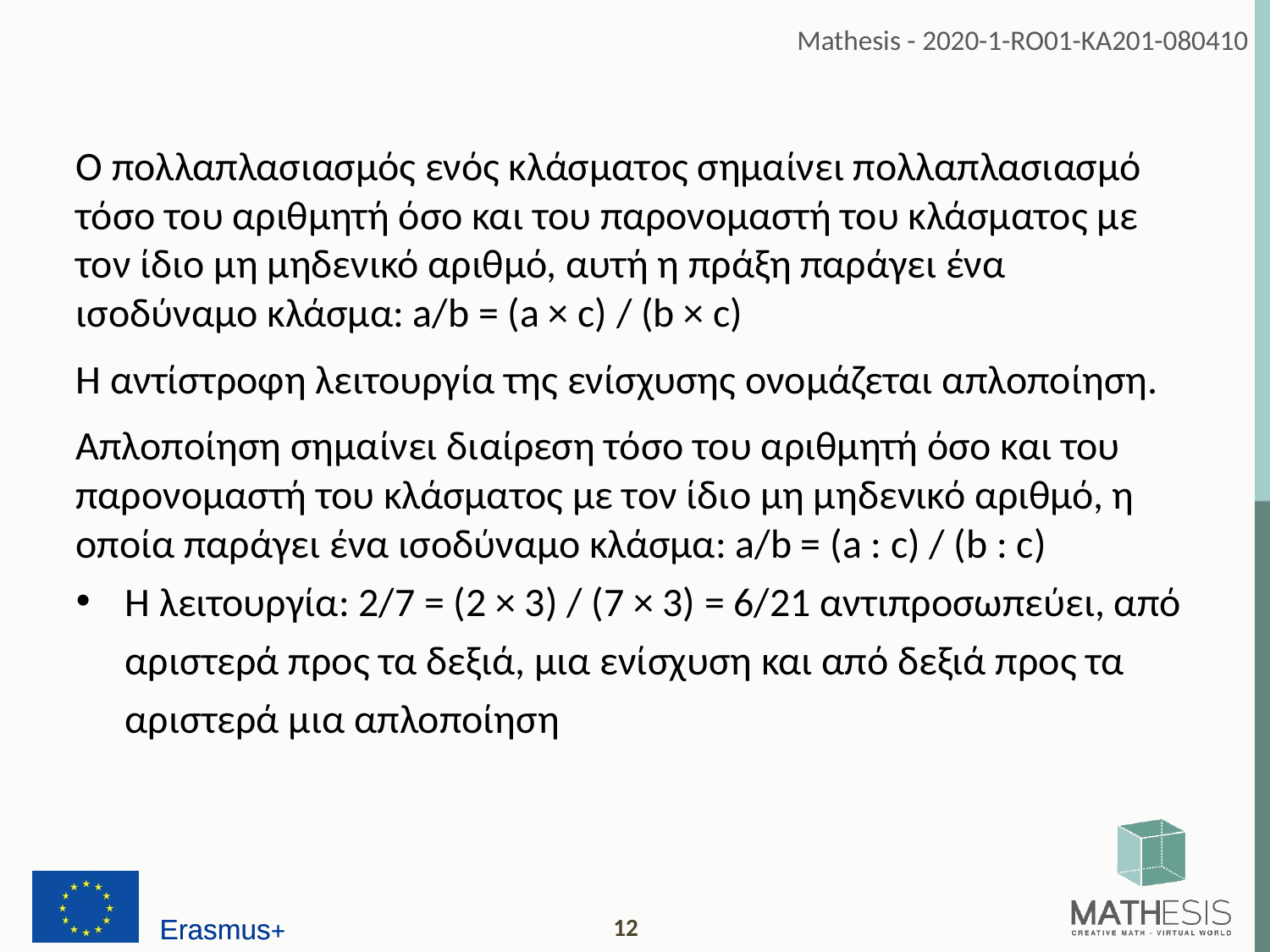

Ο πολλαπλασιασμός ενός κλάσματος σημαίνει πολλαπλασιασμό τόσο του αριθμητή όσο και του παρονομαστή του κλάσματος με τον ίδιο μη μηδενικό αριθμό, αυτή η πράξη παράγει ένα ισοδύναμο κλάσμα: a/b = (a × c) / (b × c)
Η αντίστροφη λειτουργία της ενίσχυσης ονομάζεται απλοποίηση.
Απλοποίηση σημαίνει διαίρεση τόσο του αριθμητή όσο και του παρονομαστή του κλάσματος με τον ίδιο μη μηδενικό αριθμό, η οποία παράγει ένα ισοδύναμο κλάσμα: a/b = (a : c) / (b : c)
Η λειτουργία: 2/7 = (2 × 3) / (7 × 3) = 6/21 αντιπροσωπεύει, από αριστερά προς τα δεξιά, μια ενίσχυση και από δεξιά προς τα αριστερά μια απλοποίηση